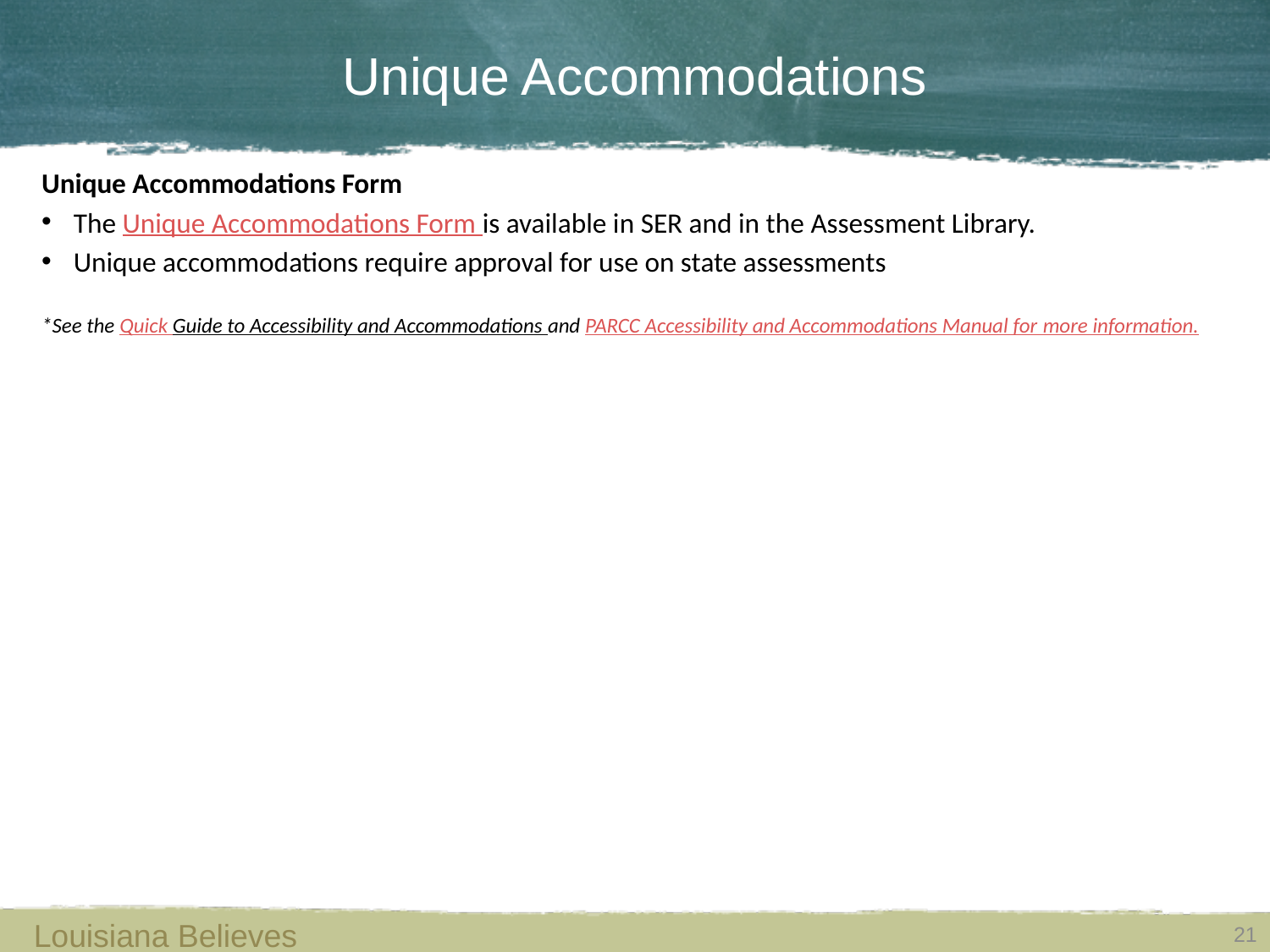

# Unique Accommodations
Unique Accommodations Form
The Unique Accommodations Form is available in SER and in the Assessment Library.
Unique accommodations require approval for use on state assessments

*See the Quick Guide to Accessibility and Accommodations and PARCC Accessibility and Accommodations Manual for more information.

Louisiana Believes
21